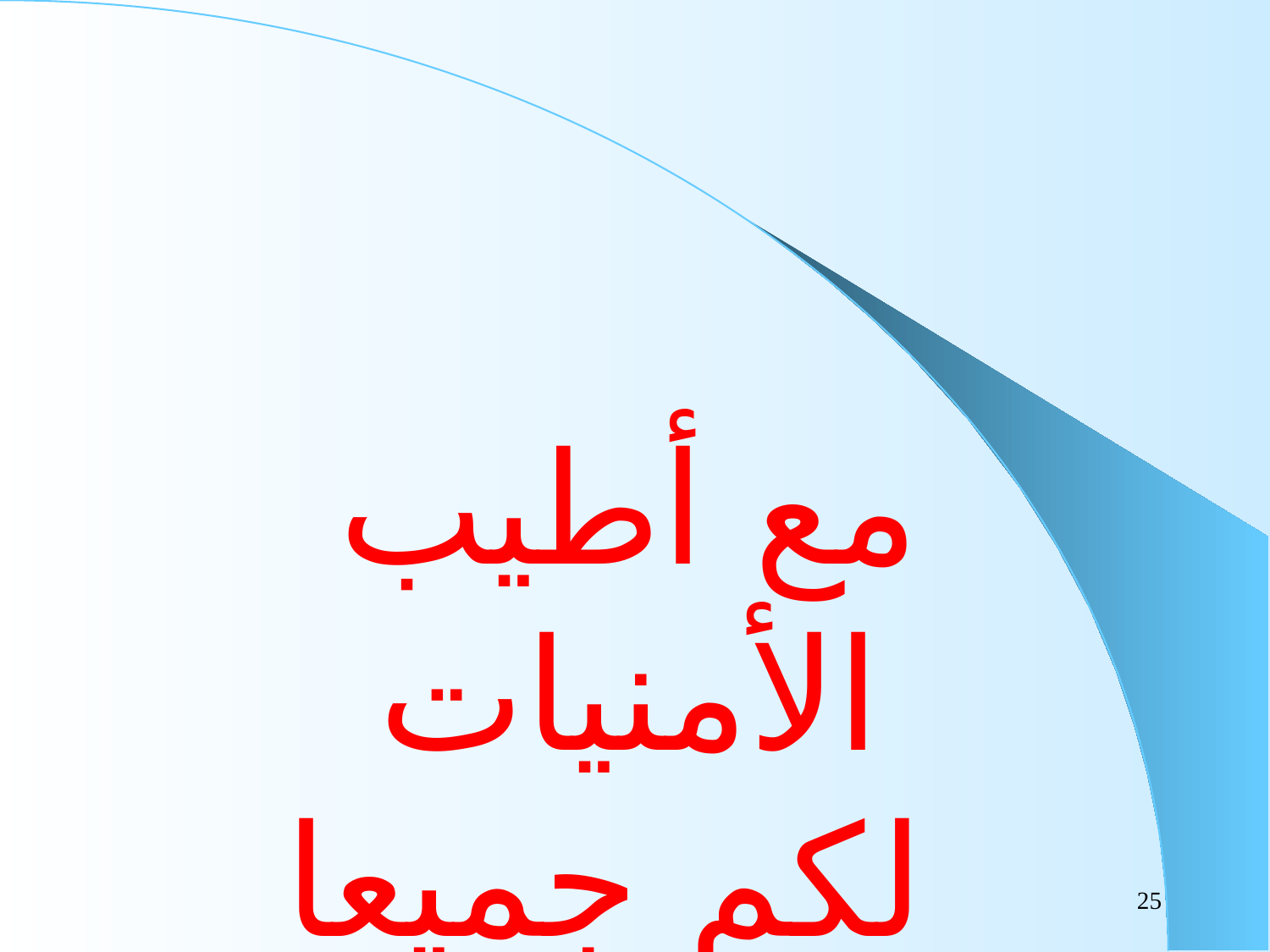

مع أطيب الأمنيات
 لكم جميعا بالتوفيق
25